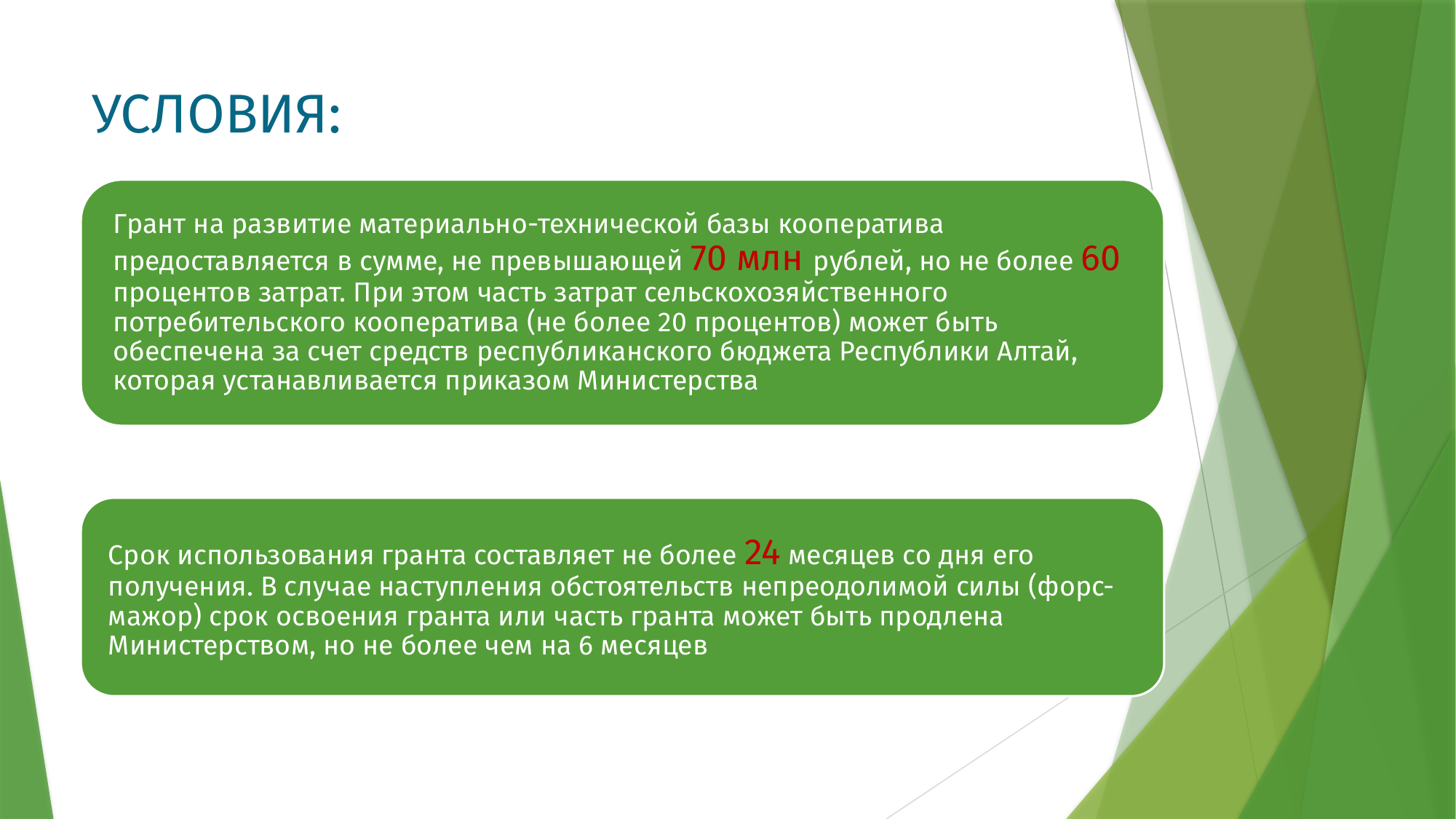

# УСЛОВИЯ:
Грант на развитие материально-технической базы кооператива предоставляется в сумме, не превышающей 70 млн рублей, но не более 60 процентов затрат. При этом часть затрат сельскохозяйственного потребительского кооператива (не более 20 процентов) может быть обеспечена за счет средств республиканского бюджета Республики Алтай, которая устанавливается приказом Министерства
Срок использования гранта составляет не более 24 месяцев со дня его получения. В случае наступления обстоятельств непреодолимой силы (форс-мажор) срок освоения гранта или часть гранта может быть продлена Министерством, но не более чем на 6 месяцев